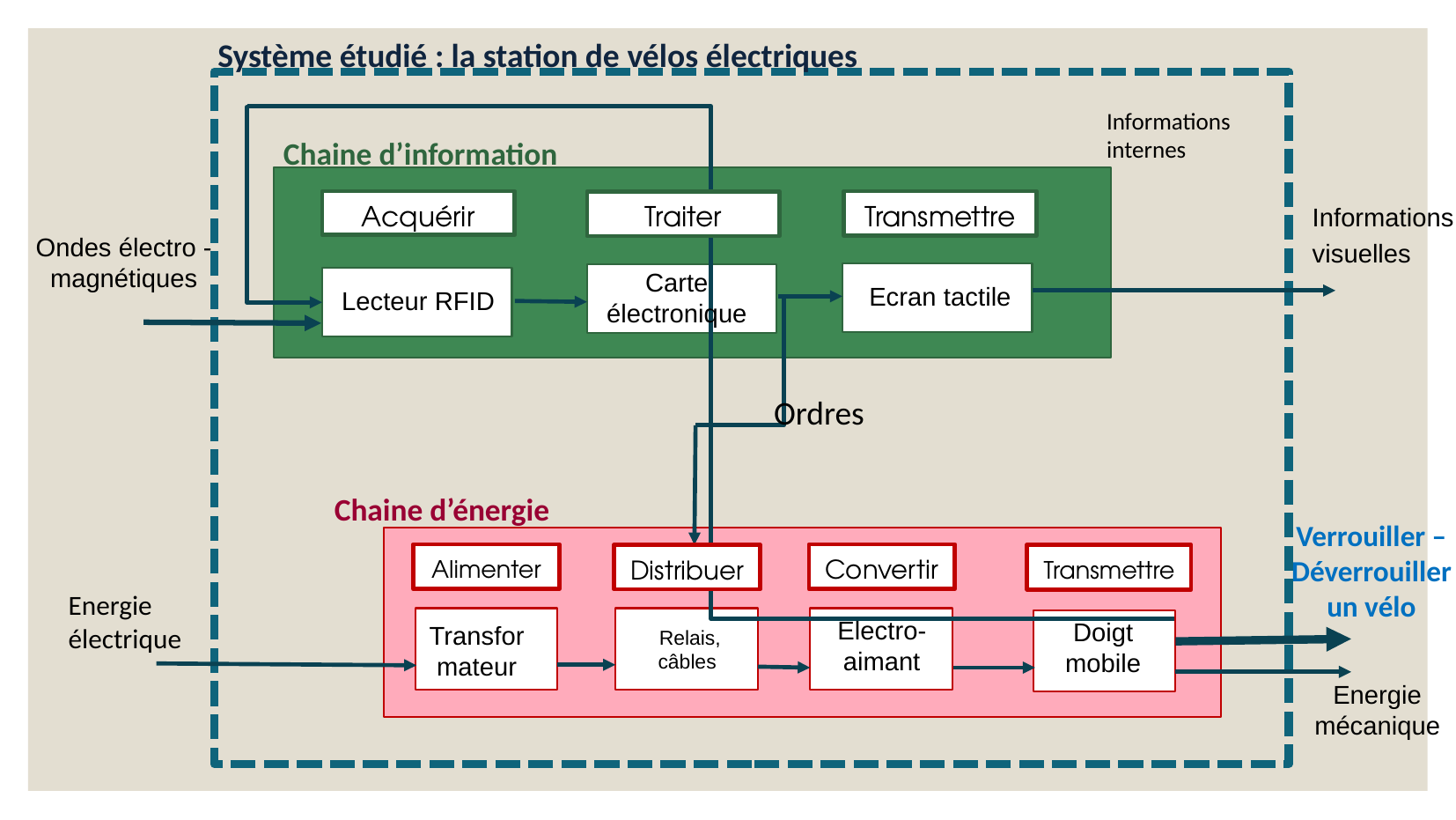

Système étudié : la station de vélos électriques

Chaine d’information

Acquérir
Transmettre
Traiter

Ordres
Chaine d’énergie

Alimenter
Convertir
Distribuer
Transmettre

Informations
internes
Informations
visuelles
Ondes électro -magnétiques

Carte électronique
Ecran tactile
Lecteur RFID
Verrouiller – Déverrouiller un vélo
Energie électrique
Electro-aimant
Doigt mobile
Transformateur
Relais, câbles
Energie mécanique